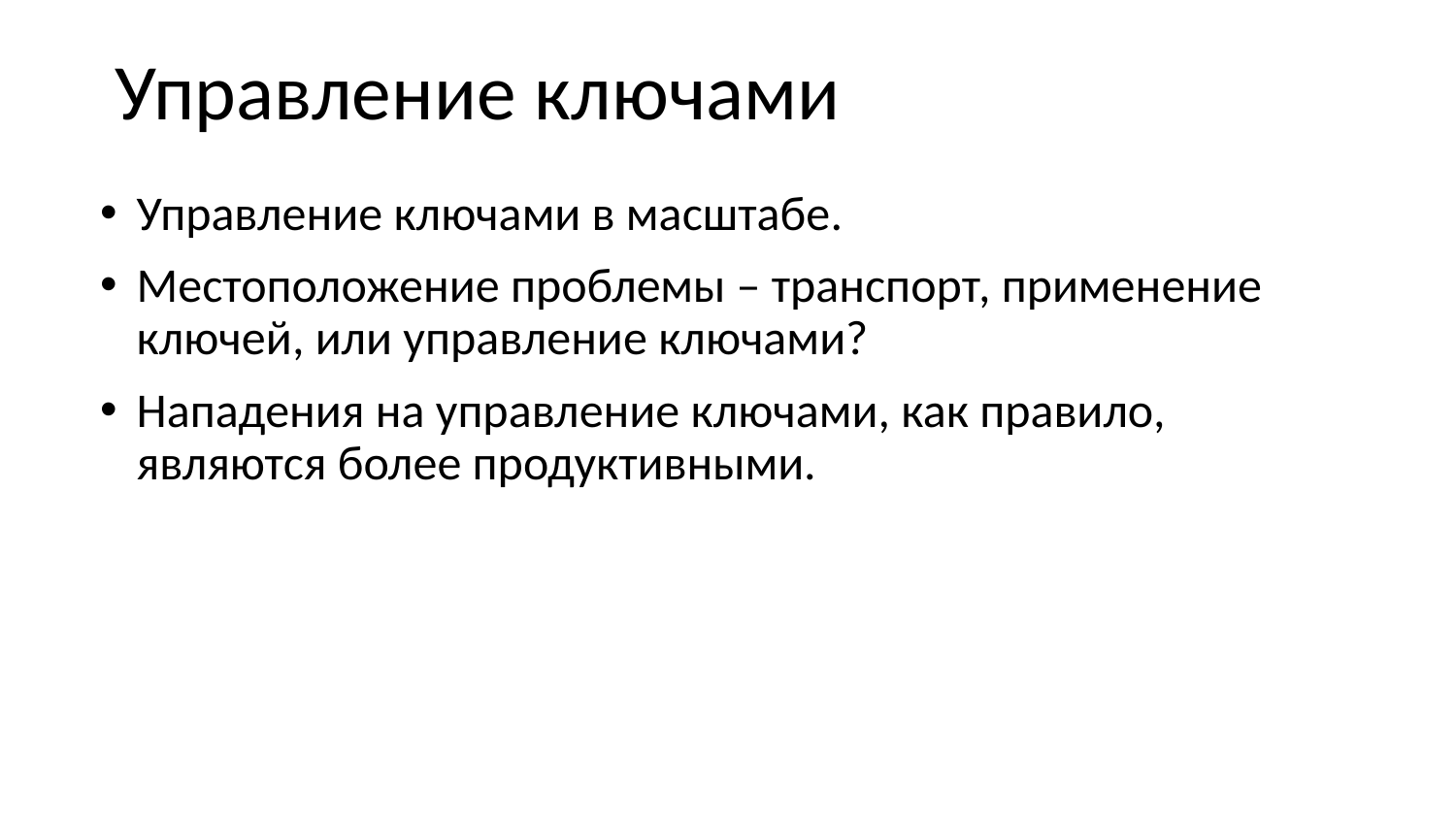

# Управление ключами
Управление ключами в масштабе.
Местоположение проблемы – транспорт, применение ключей, или управление ключами?
Нападения на управление ключами, как правило, являются более продуктивными.